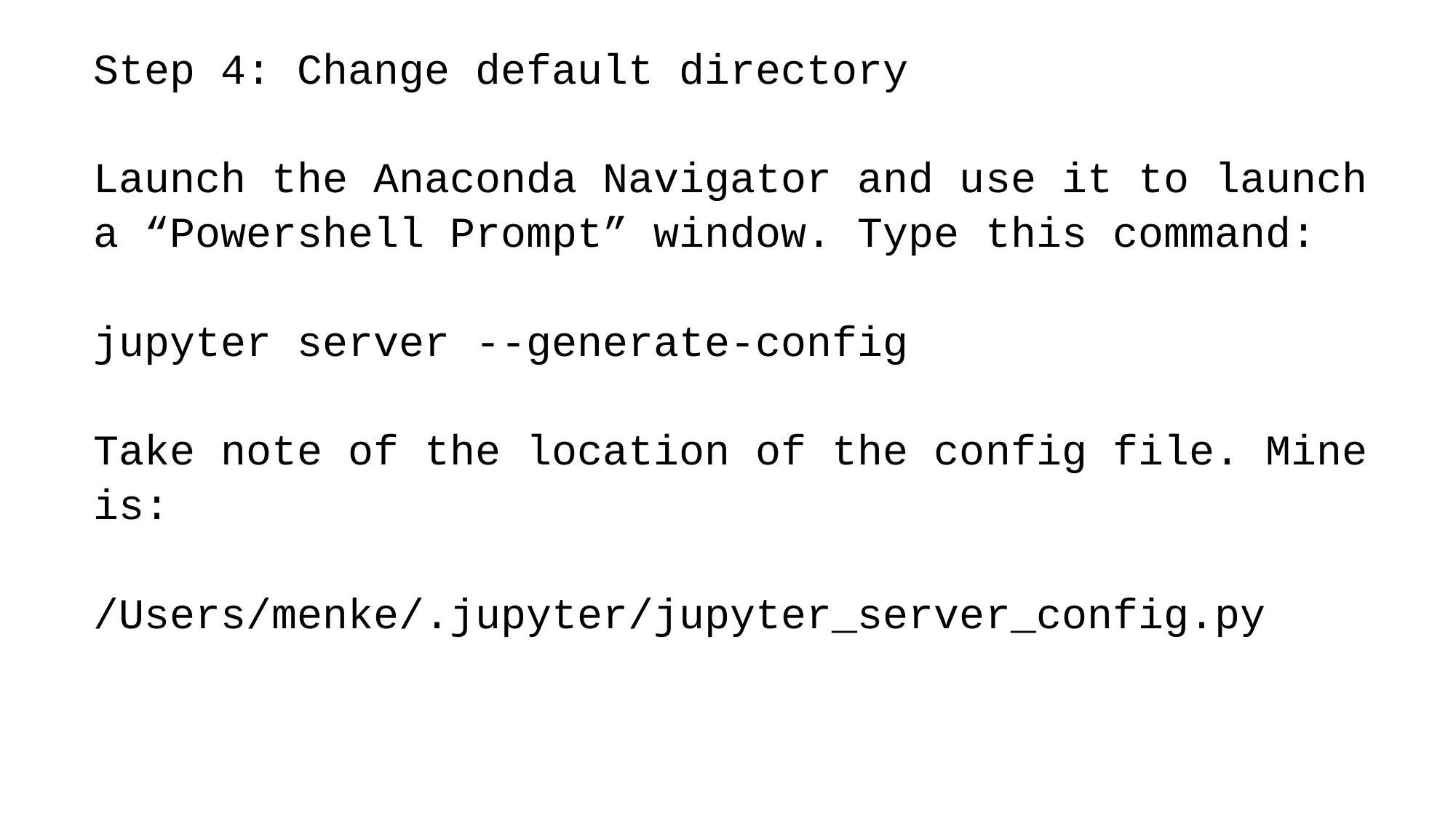

Step 4: Change default directory

Launch the Anaconda Navigator and use it to launch a “Powershell Prompt” window. Type this command:

jupyter server --generate-config

Take note of the location of the config file. Mine is:

/Users/menke/.jupyter/jupyter_server_config.py